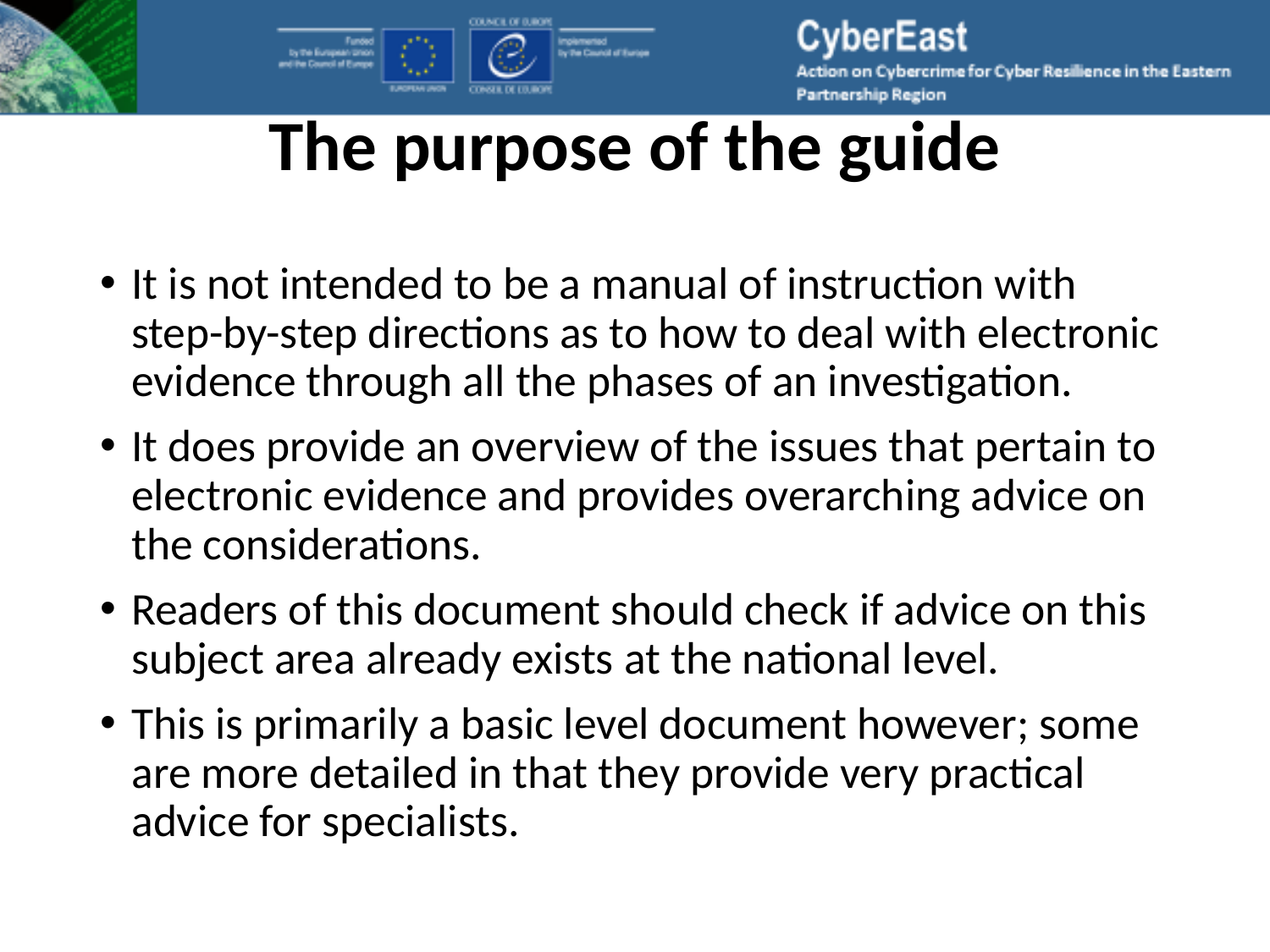

# The purpose of the guide
It is not intended to be a manual of instruction with step-by-step directions as to how to deal with electronic evidence through all the phases of an investigation.
It does provide an overview of the issues that pertain to electronic evidence and provides overarching advice on the considerations.
Readers of this document should check if advice on this subject area already exists at the national level.
This is primarily a basic level document however; some are more detailed in that they provide very practical advice for specialists.